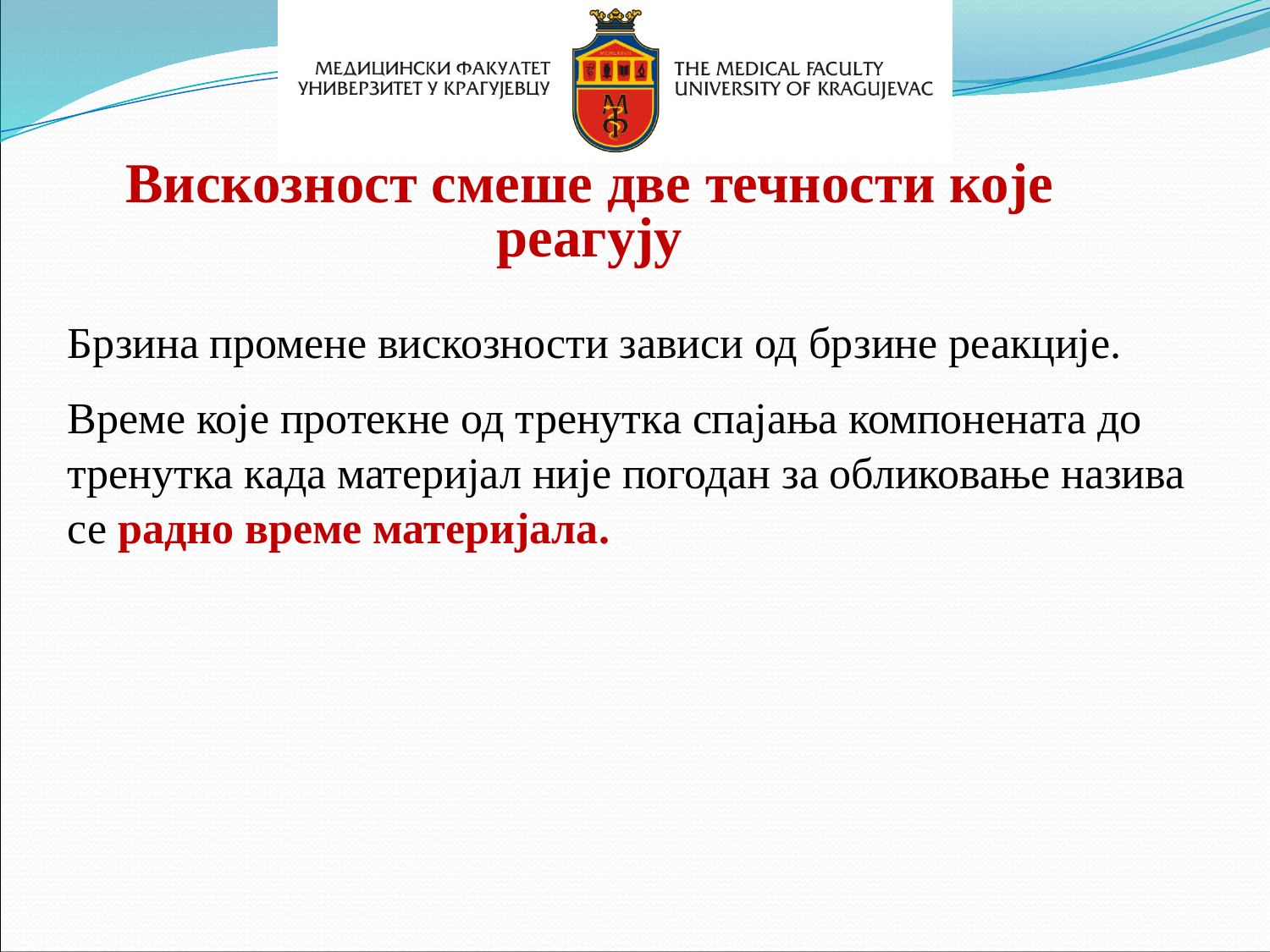

Вискозност смеше две течности које реагују
Брзина промене вискозности зависи од брзине реакције.
Време које протекне од тренутка спајања компонената до тренутка када материјал није погодан за обликовање назива се радно време материјала.